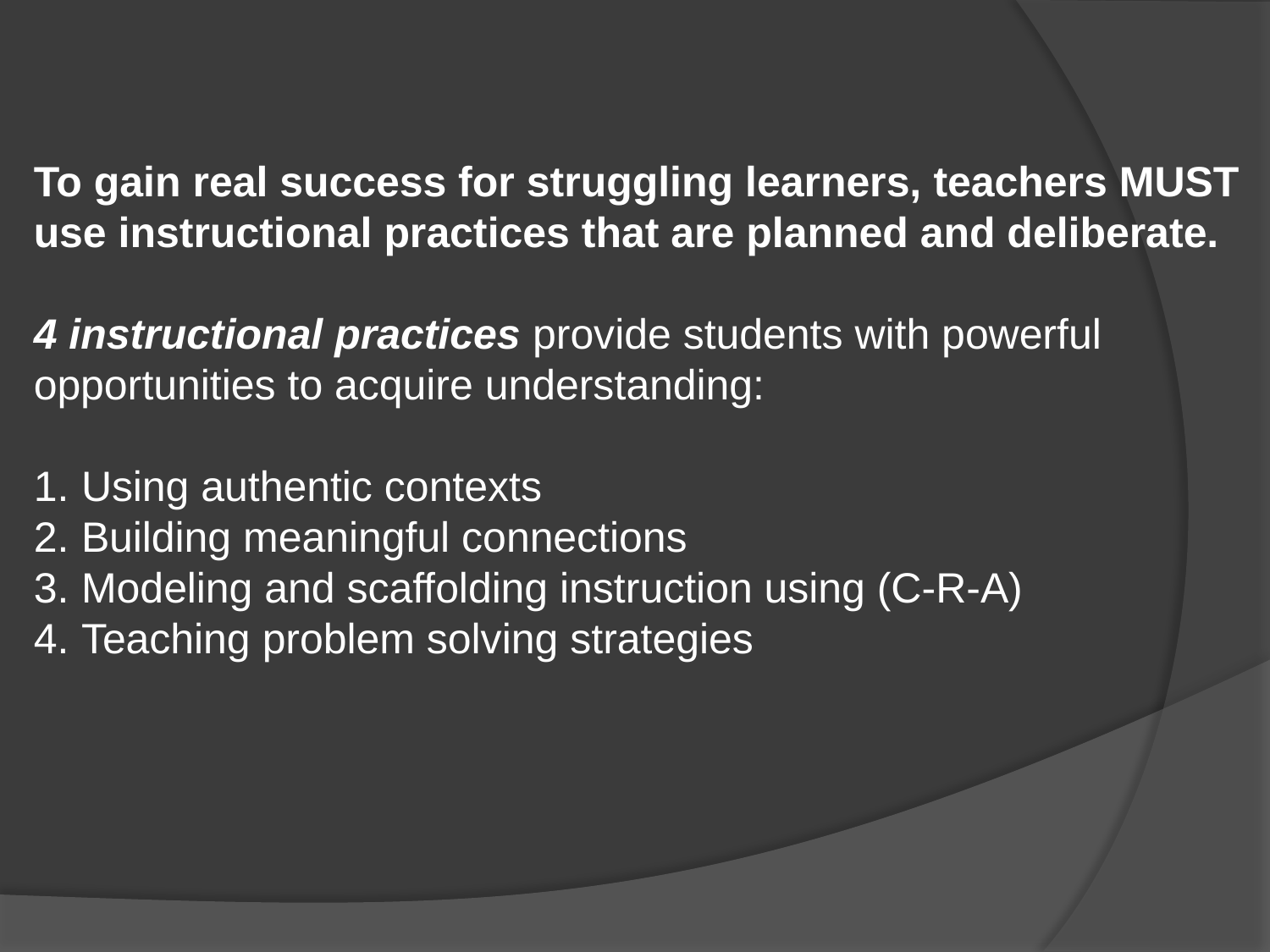

To gain real success for struggling learners, teachers MUST use instructional practices that are planned and deliberate.

4 instructional practices provide students with powerful opportunities to acquire understanding:

Using authentic contexts
Building meaningful connections
Modeling and scaffolding instruction using (C-R-A)
Teaching problem solving strategies